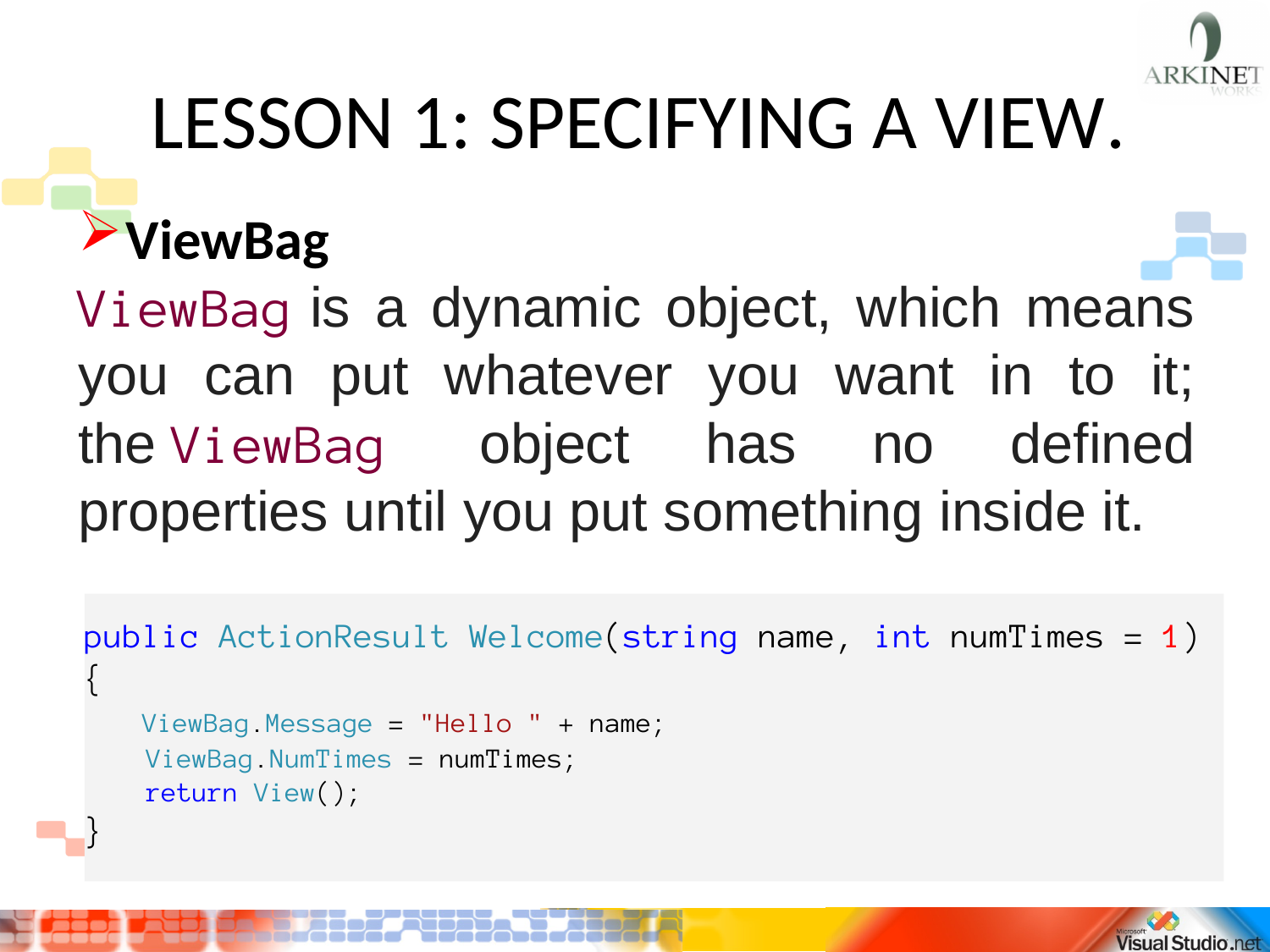

# LESSON 1: SPECIFYING A VIEW.
ViewBag
ViewBag is a dynamic object, which means you can put whatever you want in to it; the ViewBag object has no defined properties until you put something inside it.
public ActionResult Welcome(string name, int numTimes = 1) {
   ViewBag.Message = "Hello " + name;
    ViewBag.NumTimes = numTimes;
    return View();
}